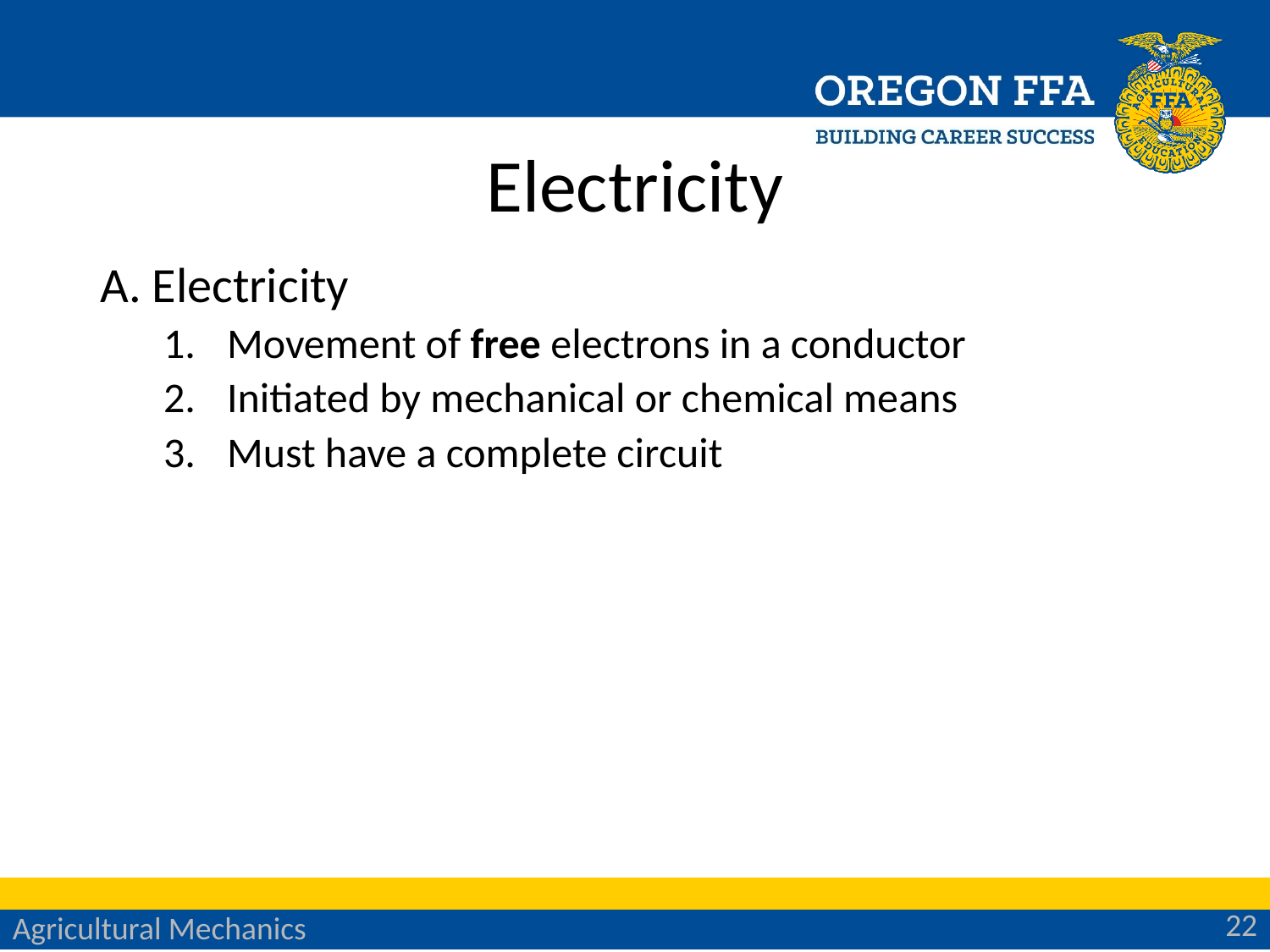

# Electricity
A. Electricity
Movement of free electrons in a conductor
Initiated by mechanical or chemical means
Must have a complete circuit

22
Agricultural Mechanics